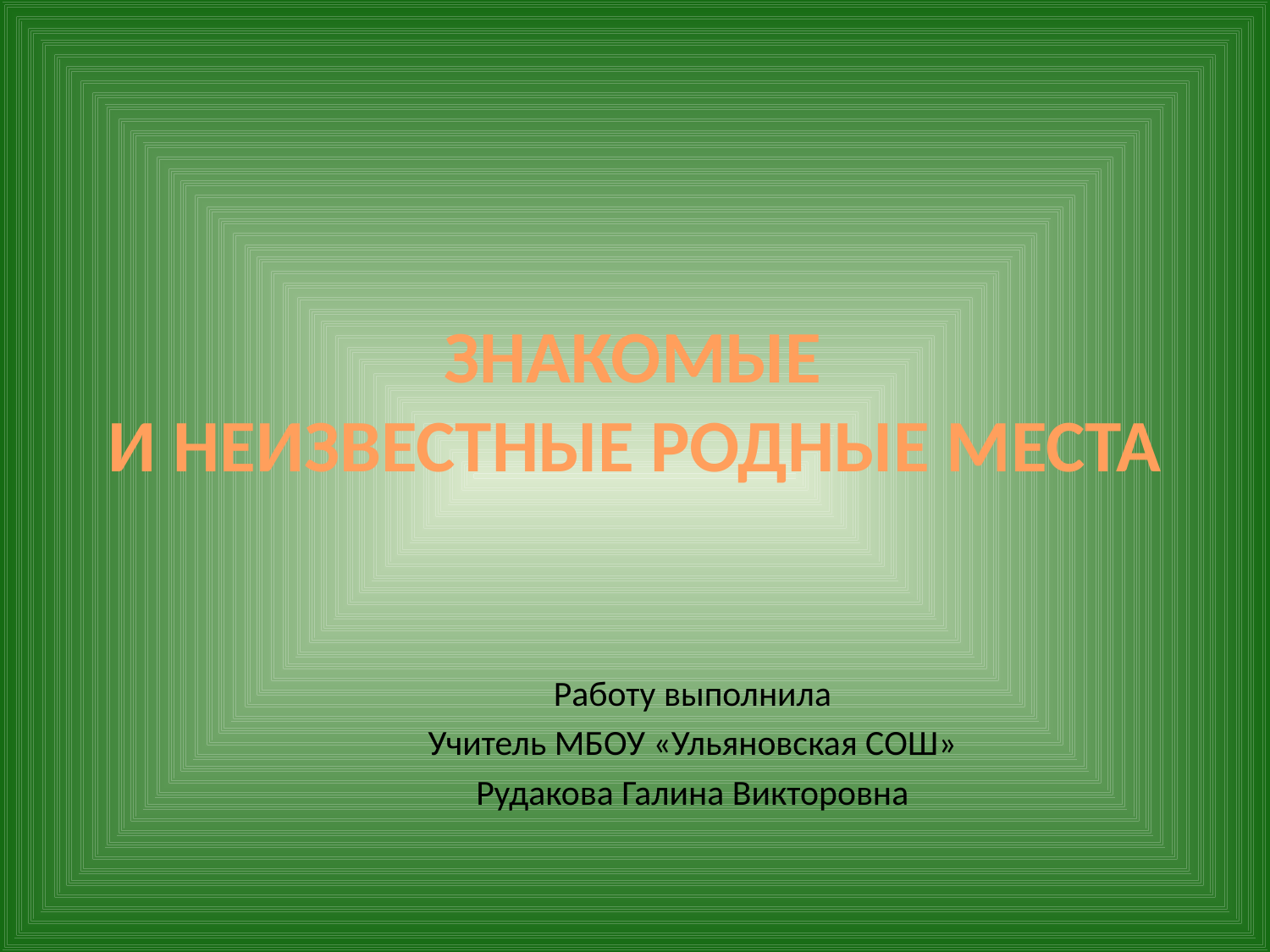

# ЗНАКОМЫЕ И НЕИЗВЕСТНЫЕ РОДНЫЕ МЕСТА
Работу выполнила
Учитель МБОУ «Ульяновская СОШ»
Рудакова Галина Викторовна